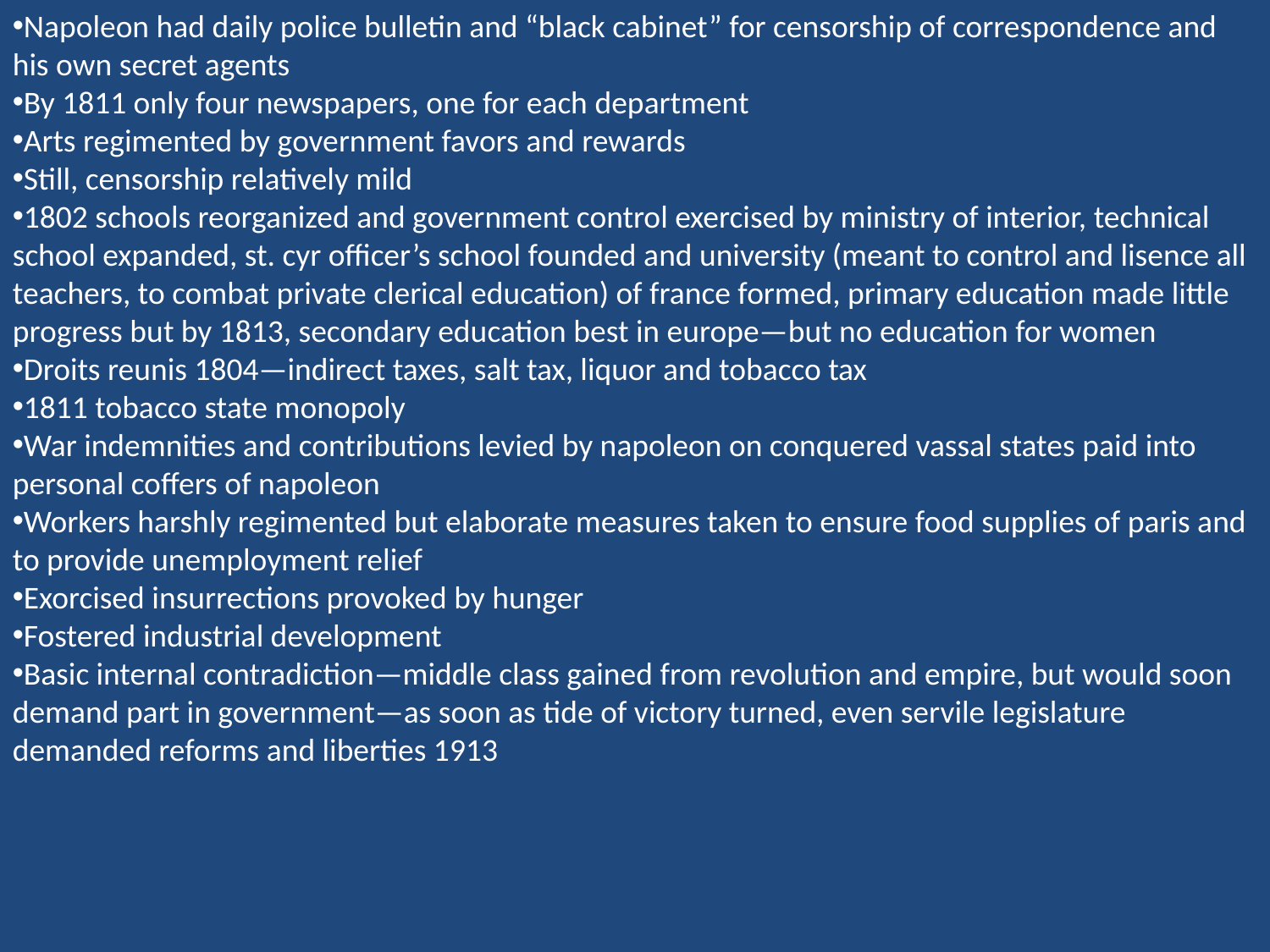

Napoleon had daily police bulletin and “black cabinet” for censorship of correspondence and his own secret agents
By 1811 only four newspapers, one for each department
Arts regimented by government favors and rewards
Still, censorship relatively mild
1802 schools reorganized and government control exercised by ministry of interior, technical school expanded, st. cyr officer’s school founded and university (meant to control and lisence all teachers, to combat private clerical education) of france formed, primary education made little progress but by 1813, secondary education best in europe—but no education for women
Droits reunis 1804—indirect taxes, salt tax, liquor and tobacco tax
1811 tobacco state monopoly
War indemnities and contributions levied by napoleon on conquered vassal states paid into personal coffers of napoleon
Workers harshly regimented but elaborate measures taken to ensure food supplies of paris and to provide unemployment relief
Exorcised insurrections provoked by hunger
Fostered industrial development
Basic internal contradiction—middle class gained from revolution and empire, but would soon demand part in government—as soon as tide of victory turned, even servile legislature demanded reforms and liberties 1913